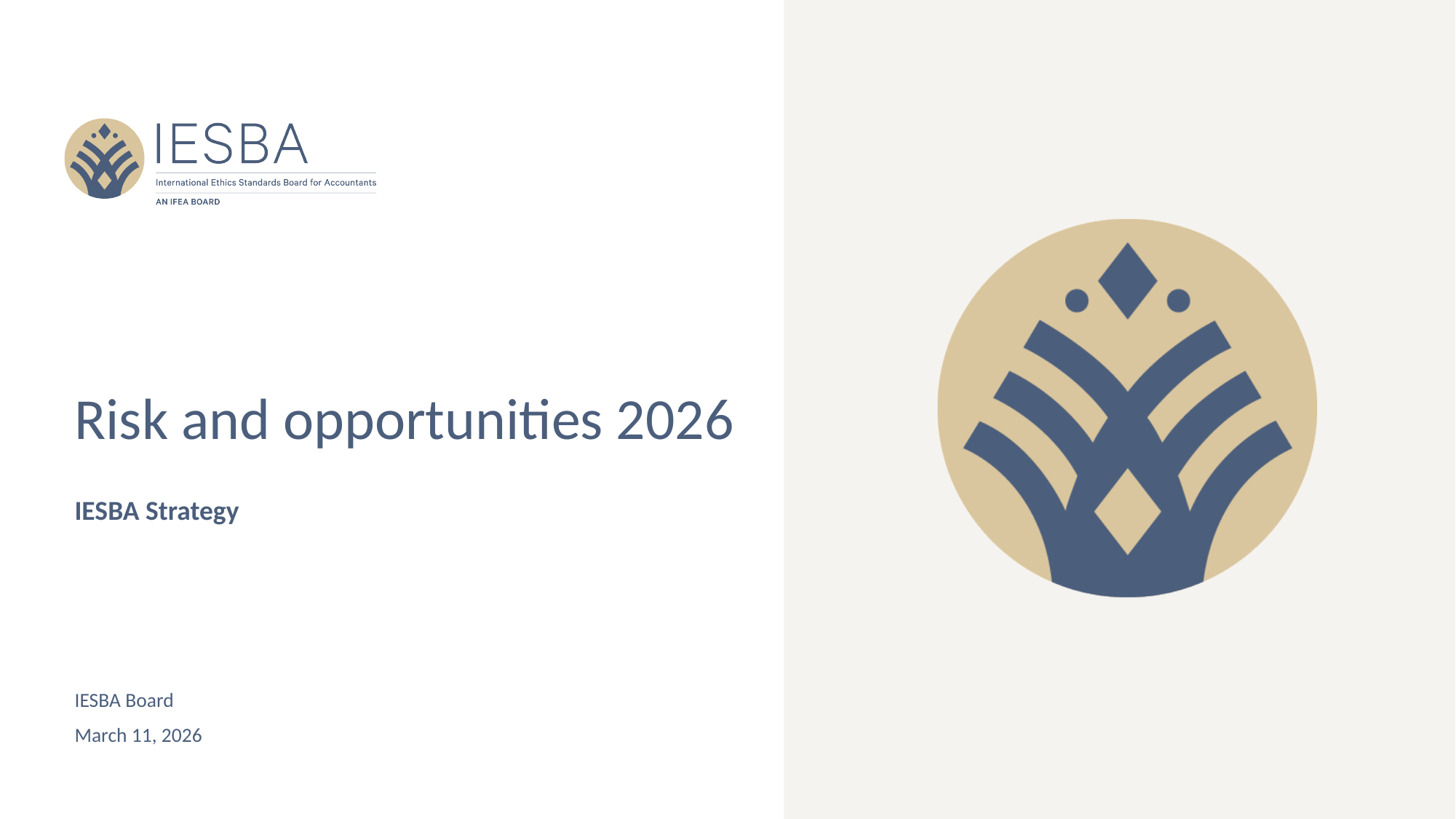

# Risk and opportunities 2026
IESBA Strategy
IESBA Board
March 11, 2026